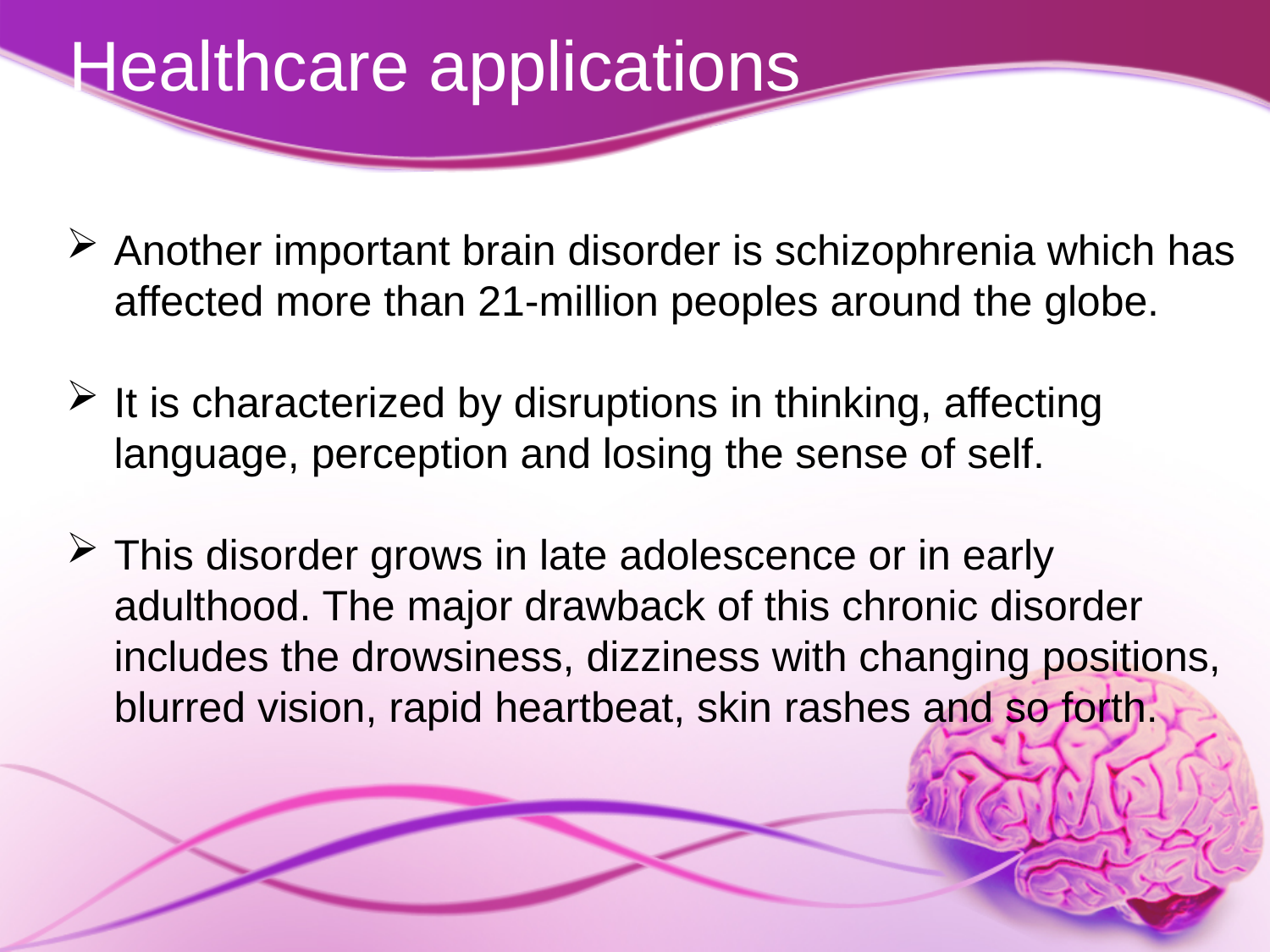

# Healthcare applications

Another important brain disorder is schizophrenia which has affected more than 21-million peoples around the globe.

It is characterized by disruptions in thinking, affecting language, perception and losing the sense of self.

This disorder grows in late adolescence or in early adulthood. The major drawback of this chronic disorder includes the drowsiness, dizziness with changing positions, blurred vision, rapid heartbeat, skin rashes and so forth.